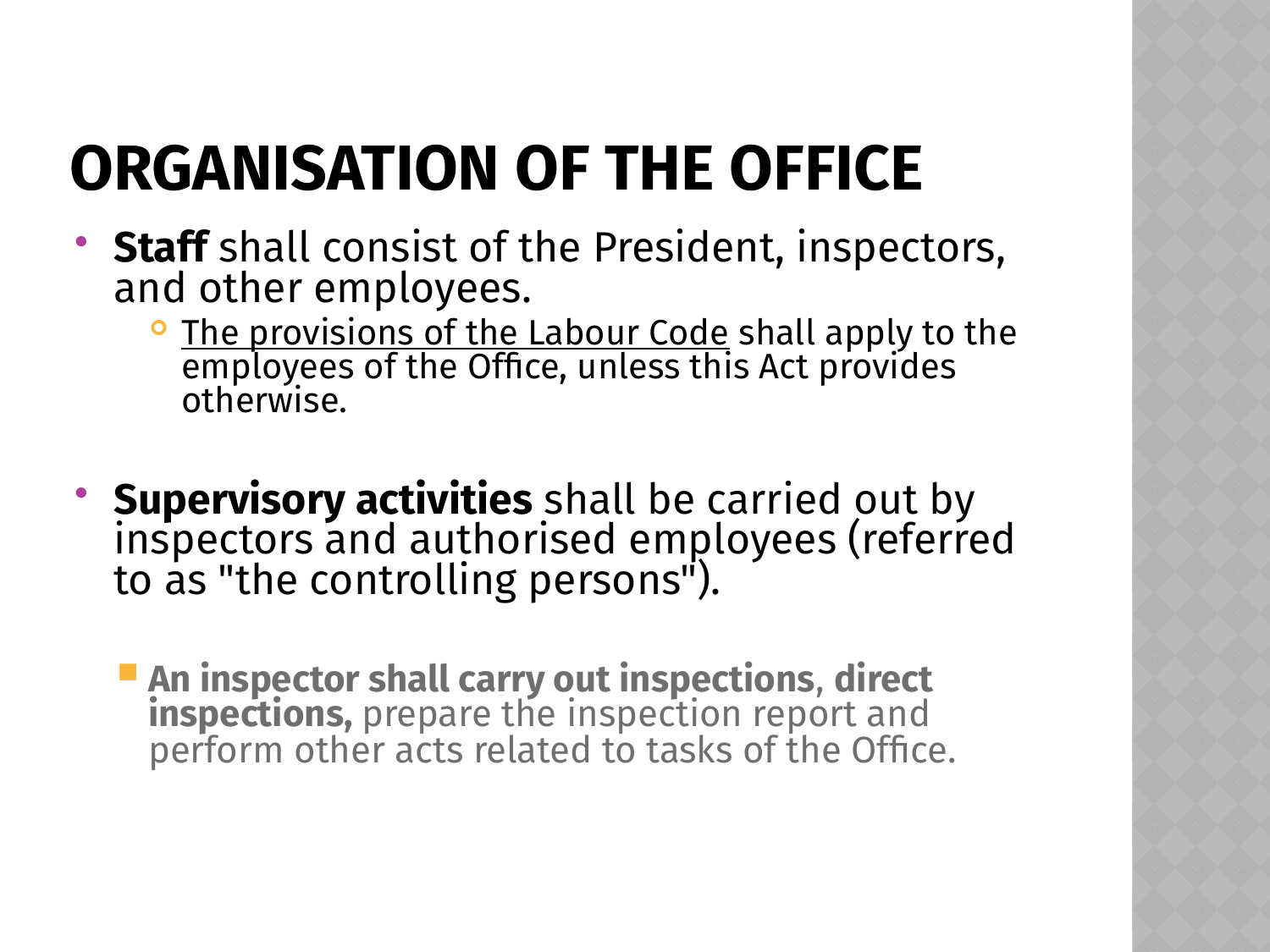

# ORGANISATION OF THE OFFICE
Staff shall consist of the President, inspectors, and other employees.
The provisions of the Labour Code shall apply to the employees of the Office, unless this Act provides otherwise.

Supervisory activities shall be carried out by inspectors and authorised employees (referred to as "the controlling persons").

An inspector shall carry out inspections, direct inspections, prepare the inspection report and perform other acts related to tasks of the Office.